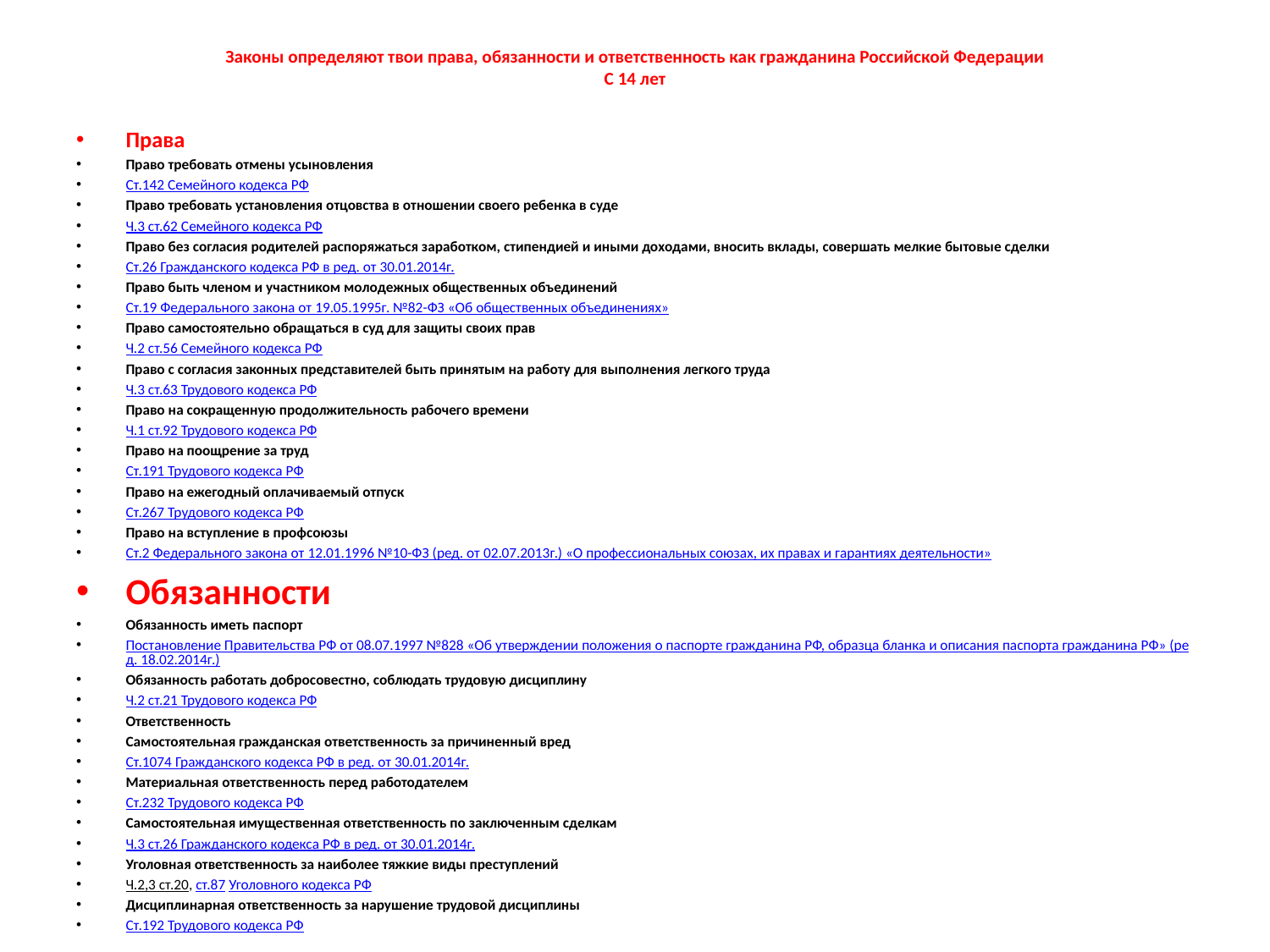

# Законы определяют твои права, обязанности и ответственность как гражданина Российской Федерации С 14 лет
Права
Право требовать отмены усыновления
Ст.142 Семейного кодекса РФ
Право требовать установления отцовства в отношении своего ребенка в суде
Ч.3 ст.62 Семейного кодекса РФ
Право без согласия родителей распоряжаться заработком, стипендией и иными доходами, вносить вклады, совершать мелкие бытовые сделки
Ст.26 Гражданского кодекса РФ в ред. от 30.01.2014г.
Право быть членом и участником молодежных общественных объединений
Ст.19 Федерального закона от 19.05.1995г. №82-ФЗ «Об общественных объединениях»
Право самостоятельно обращаться в суд для защиты своих прав
Ч.2 ст.56 Семейного кодекса РФ
Право с согласия законных представителей быть принятым на работу для выполнения легкого труда
Ч.3 ст.63 Трудового кодекса РФ
Право на сокращенную продолжительность рабочего времени
Ч.1 ст.92 Трудового кодекса РФ
Право на поощрение за труд
Ст.191 Трудового кодекса РФ
Право на ежегодный оплачиваемый отпуск
Ст.267 Трудового кодекса РФ
Право на вступление в профсоюзы
Ст.2 Федерального закона от 12.01.1996 №10-ФЗ (ред. от 02.07.2013г.) «О профессиональных союзах, их правах и гарантиях деятельности»
Обязанности
Обязанность иметь паспорт
Постановление Правительства РФ от 08.07.1997 №828 «Об утверждении положения о паспорте гражданина РФ, образца бланка и описания паспорта гражданина РФ» (ред. 18.02.2014г.)
Обязанность работать добросовестно, соблюдать трудовую дисциплину
Ч.2 ст.21 Трудового кодекса РФ
Ответственность
Самостоятельная гражданская ответственность за причиненный вред
Ст.1074 Гражданского кодекса РФ в ред. от 30.01.2014г.
Материальная ответственность перед работодателем
Ст.232 Трудового кодекса РФ
Самостоятельная имущественная ответственность по заключенным сделкам
Ч.3 ст.26 Гражданского кодекса РФ в ред. от 30.01.2014г.
Уголовная ответственность за наиболее тяжкие виды преступлений
Ч.2,3 ст.20, ст.87 Уголовного кодекса РФ
Дисциплинарная ответственность за нарушение трудовой дисциплины
Ст.192 Трудового кодекса РФ